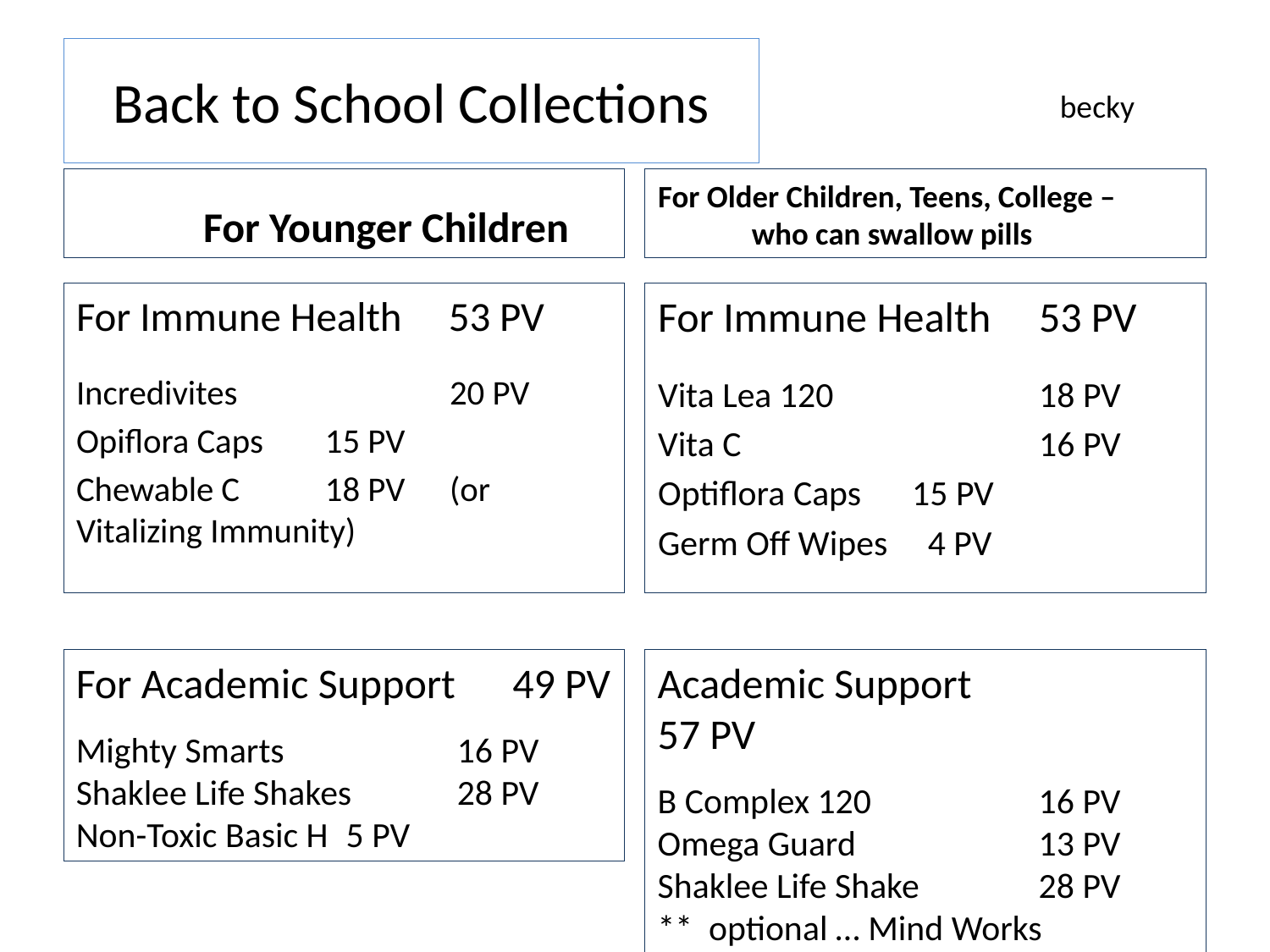

# Back to School Collections
becky
	For Younger Children
For Older Children, Teens, College – 		who can swallow pills
For Immune Health     53 PV

Incredivites	 	20 PV
Opiflora Caps	15 PV
Chewable C  		18 PV				(or Vitalizing Immunity)

For Immune Health	53 PV

Vita Lea 120		18 PV
Vita C			16 PV
Optiflora Caps	15 PV
Germ Off Wipes     4 PV

For Academic Support      49 PV

Mighty Smarts		16 PV
Shaklee Life Shakes	28 PV
Non-Toxic Basic H	  5 PV
Academic Support		57 PV

B Complex 120		16 PV
Omega Guard		13 PV
Shaklee Life Shake	28 PV
**  optional … Mind Works